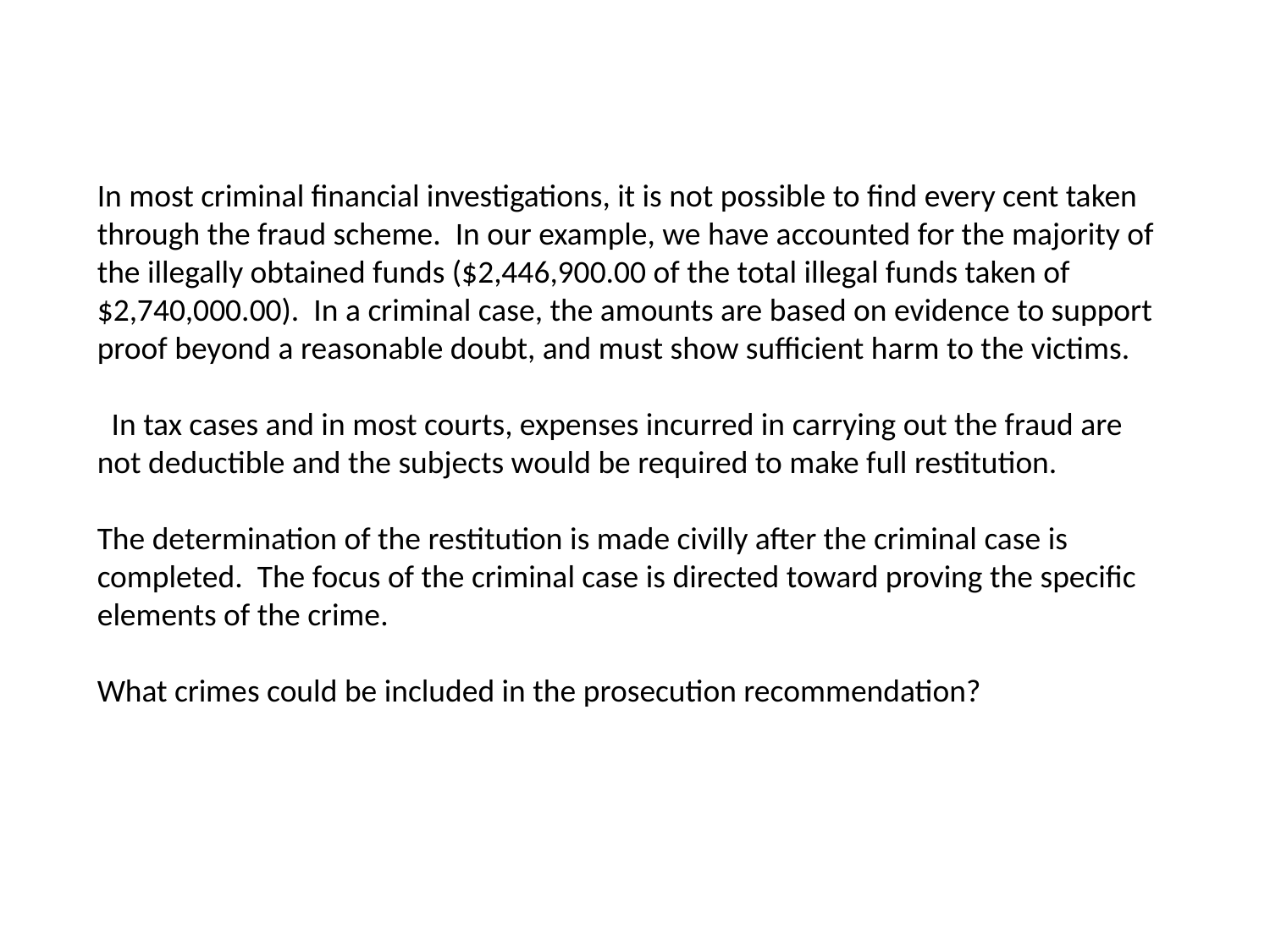

In most criminal financial investigations, it is not possible to find every cent taken through the fraud scheme.  In our example, we have accounted for the majority of the illegally obtained funds ($2,446,900.00 of the total illegal funds taken of $2,740,000.00).  In a criminal case, the amounts are based on evidence to support proof beyond a reasonable doubt, and must show sufficient harm to the victims.

  In tax cases and in most courts, expenses incurred in carrying out the fraud are not deductible and the subjects would be required to make full restitution.

The determination of the restitution is made civilly after the criminal case is completed.  The focus of the criminal case is directed toward proving the specific elements of the crime.

What crimes could be included in the prosecution recommendation?